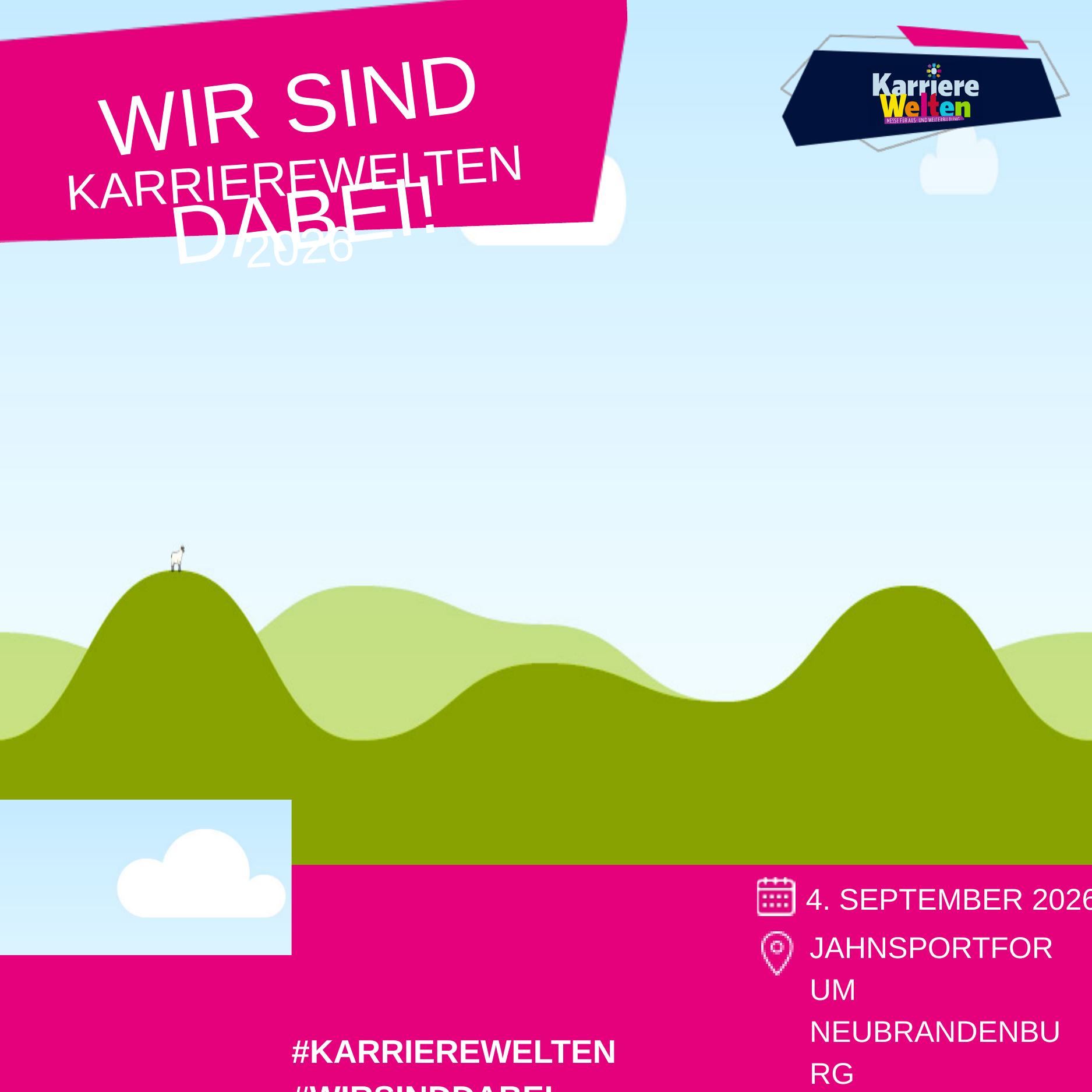

WIR SIND DABEI!
KARRIEREWELTEN 2026

4. SEPTEMBER 2026

JAHNSPORTFORUM
NEUBRANDENBURG

#KARRIEREWELTEN         #WIRSINDDABEI